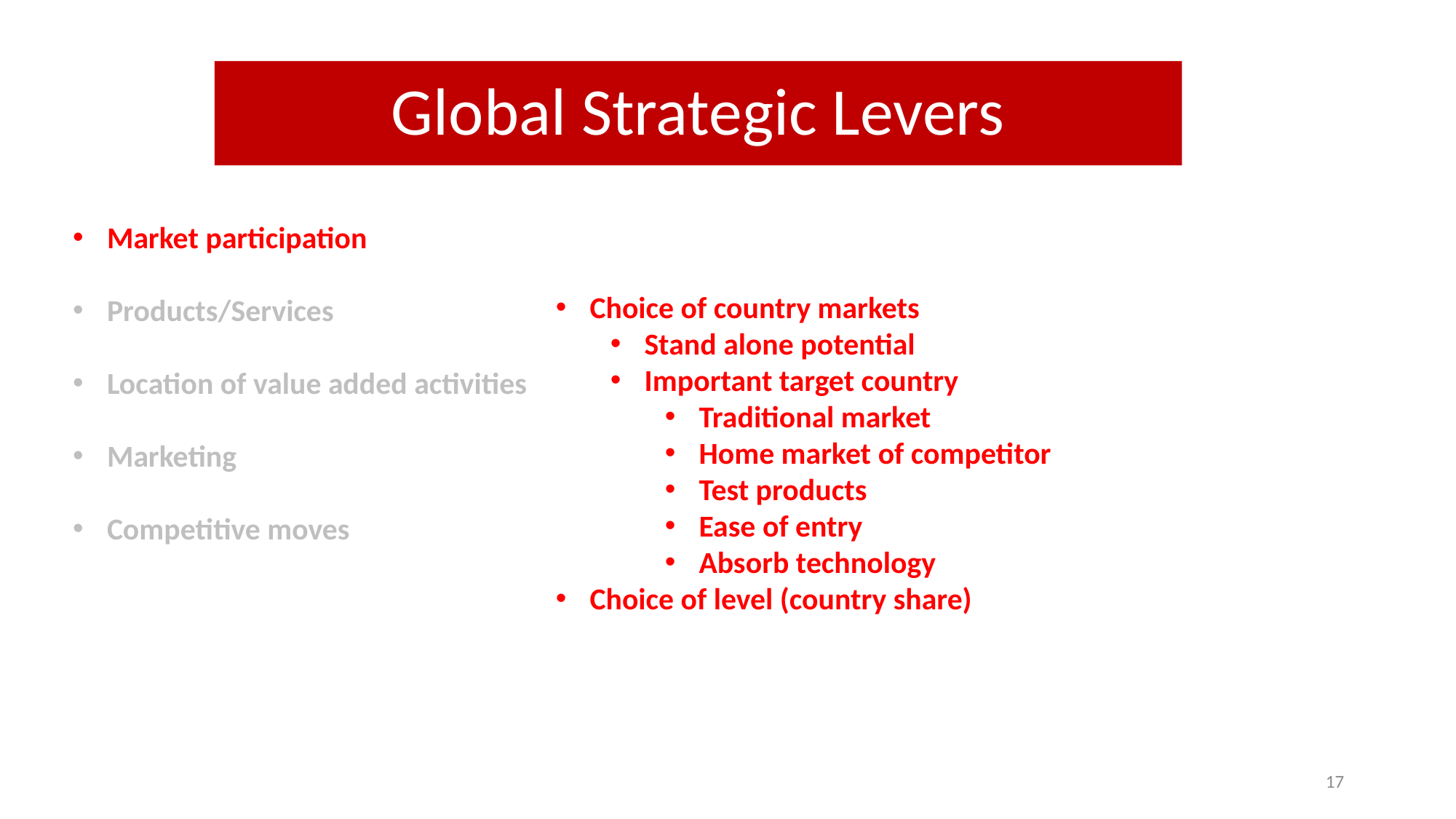

# Global Strategic Levers
Market participation

Products/Services

Location of value added activities

Marketing

Competitive moves

Choice of country markets
Stand alone potential
Important target country
Traditional market
Home market of competitor
Test products
Ease of entry
Absorb technology
Choice of level (country share)

17